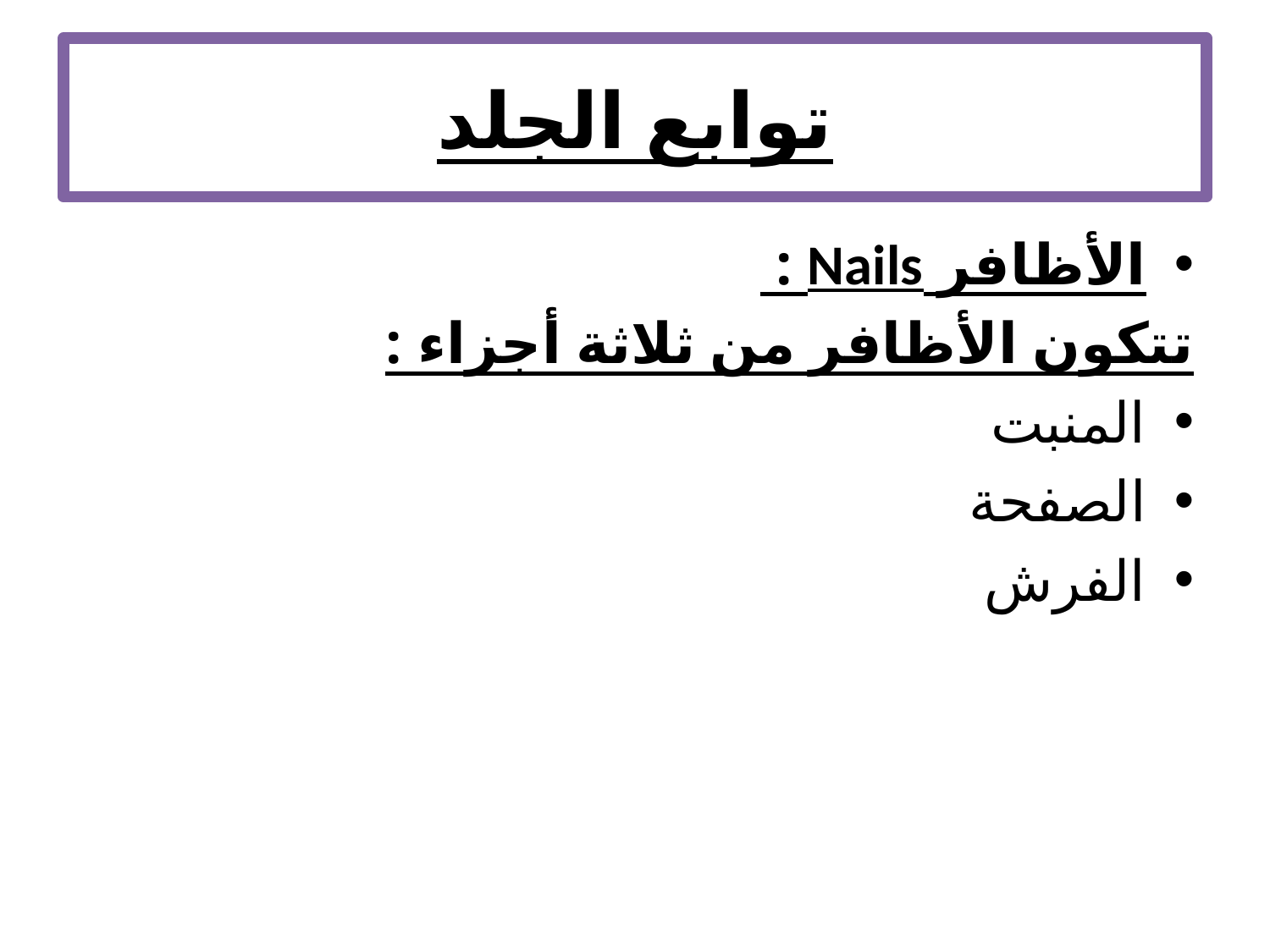

# توابع الجلد
الأظافر Nails :
تتكون الأظافر من ثلاثة أجزاء :
المنبت
الصفحة
الفرش